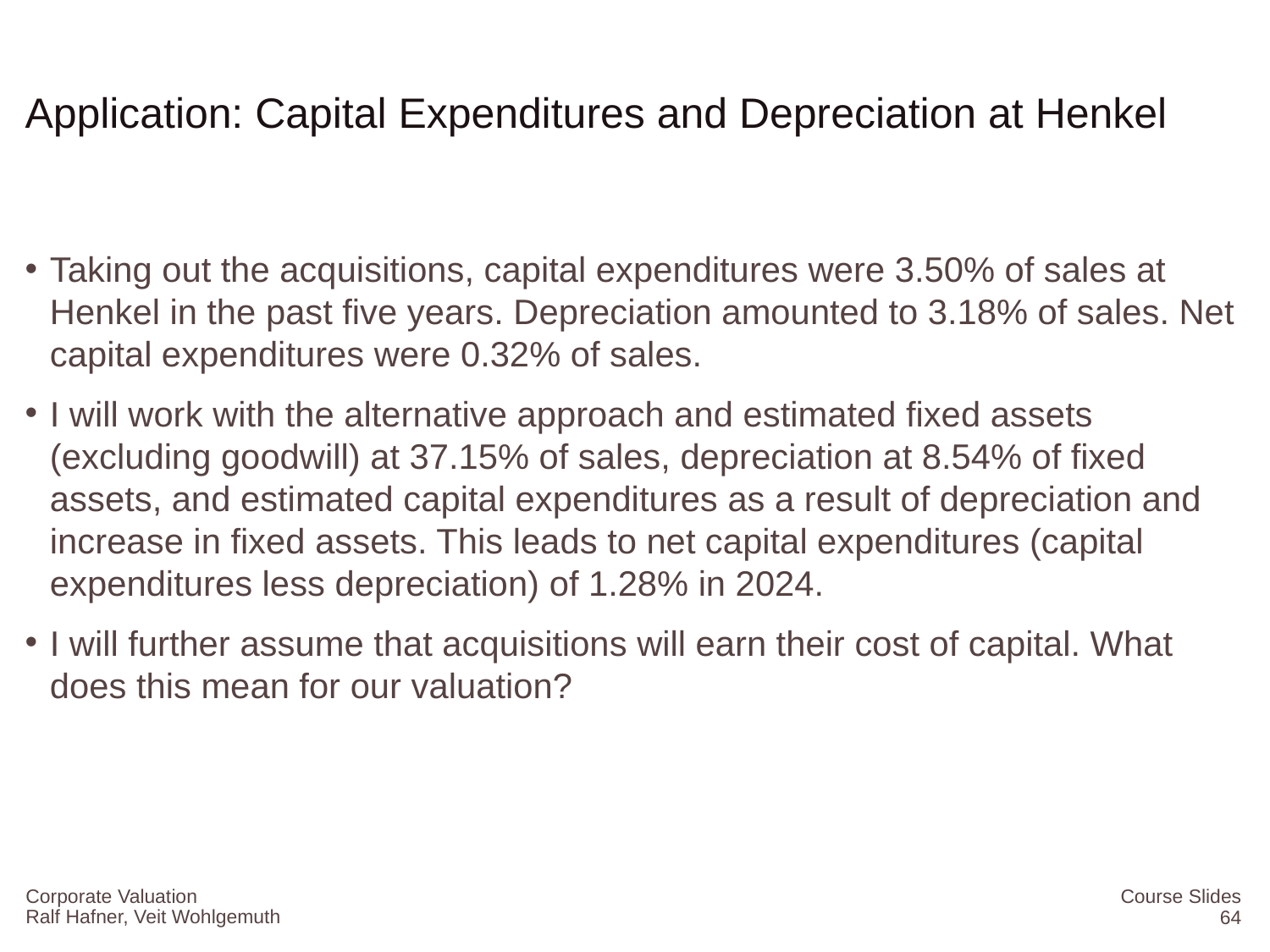

# Application: Capital Expenditures and Depreciation at Henkel
Taking out the acquisitions, capital expenditures were 3.50% of sales at Henkel in the past five years. Depreciation amounted to 3.18% of sales. Net capital expenditures were 0.32% of sales.
I will work with the alternative approach and estimated fixed assets (excluding goodwill) at 37.15% of sales, depreciation at 8.54% of fixed assets, and estimated capital expenditures as a result of depreciation and increase in fixed assets. This leads to net capital expenditures (capital expenditures less depreciation) of 1.28% in 2024.
I will further assume that acquisitions will earn their cost of capital. What does this mean for our valuation?

Corporate Valuation
Course Slides
64